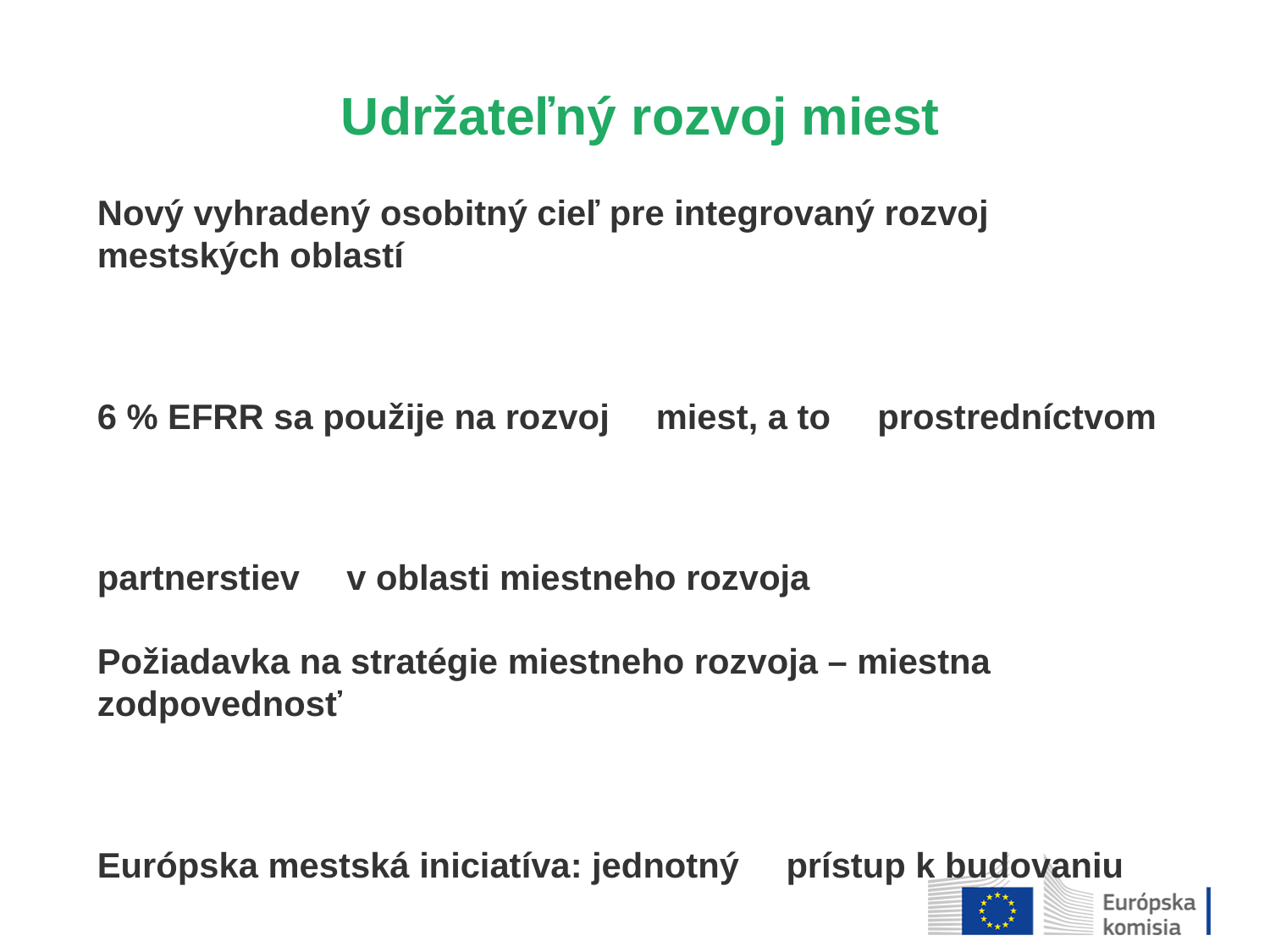

Udržateľný rozvoj miest
Nový vyhradený osobitný cieľ pre integrovaný rozvoj mestských oblastí
6 % EFRR sa použije na rozvoj miest, a to prostredníctvom partnerstiev v oblasti miestneho rozvoja
Požiadavka na stratégie miestneho rozvoja – miestna zodpovednosť
Európska mestská iniciatíva: jednotný prístup k budovaniu kapacít, inovačným opatreniam, rozvoju znalostí a politiky a ku komunikácii